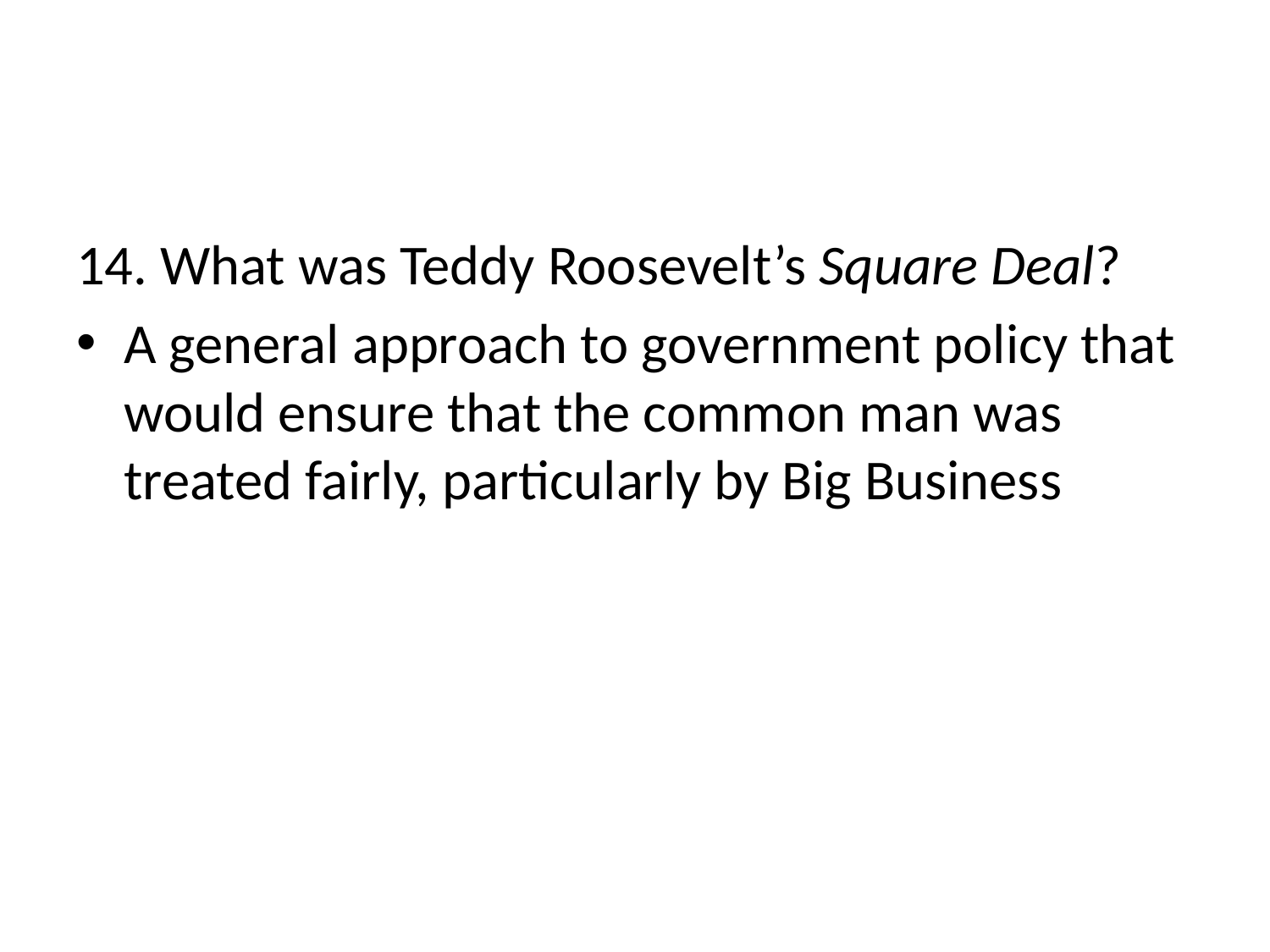

#
14. What was Teddy Roosevelt’s Square Deal?
A general approach to government policy that would ensure that the common man was treated fairly, particularly by Big Business